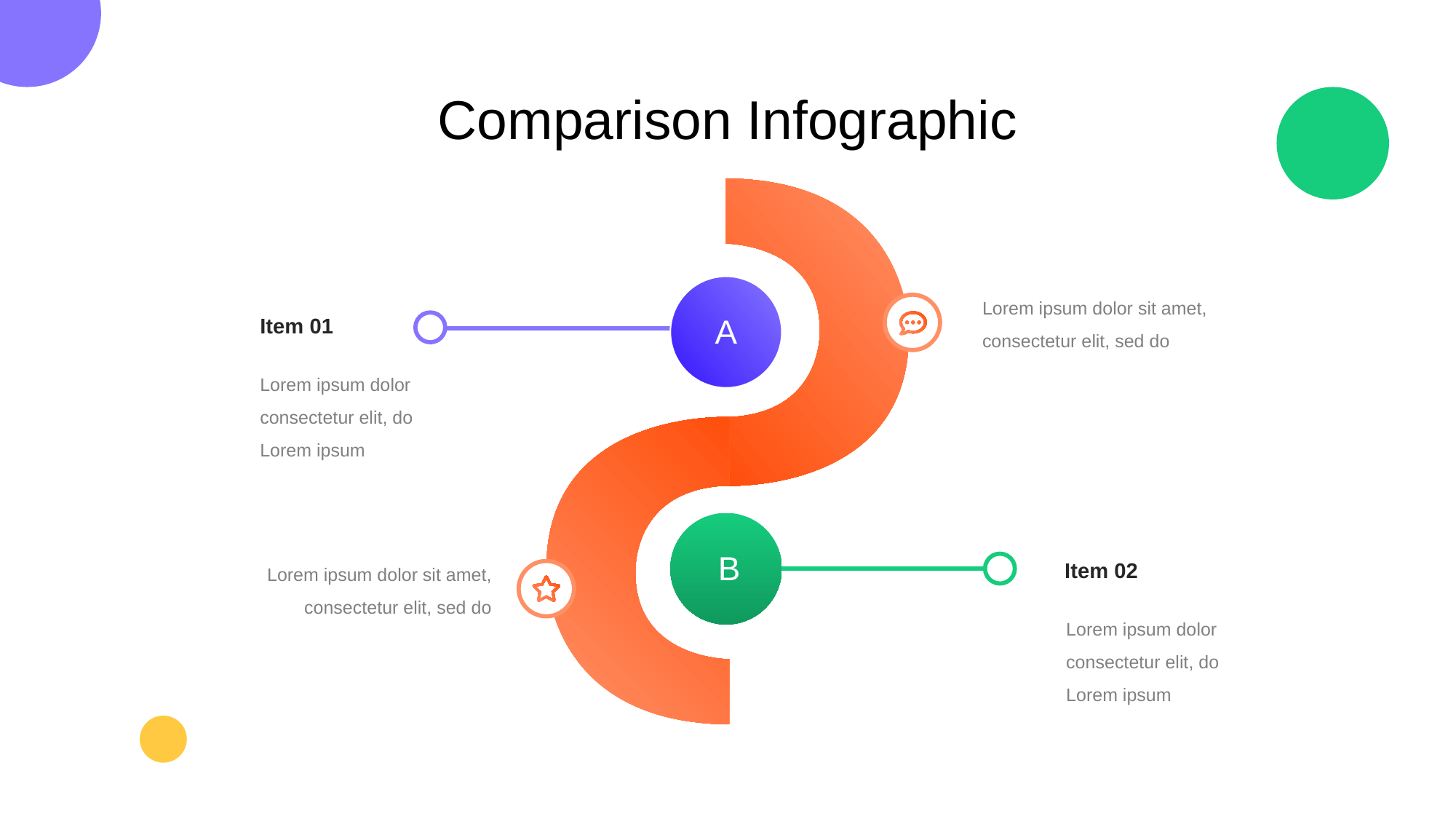

Comparison Infographic

Lorem ipsum dolor sit amet, consectetur elit, sed do

A
Item 01

Lorem ipsum dolor consectetur elit, do Lorem ipsum

B
Lorem ipsum dolor sit amet, consectetur elit, sed do
Item 02

Lorem ipsum dolor consectetur elit, do Lorem ipsum